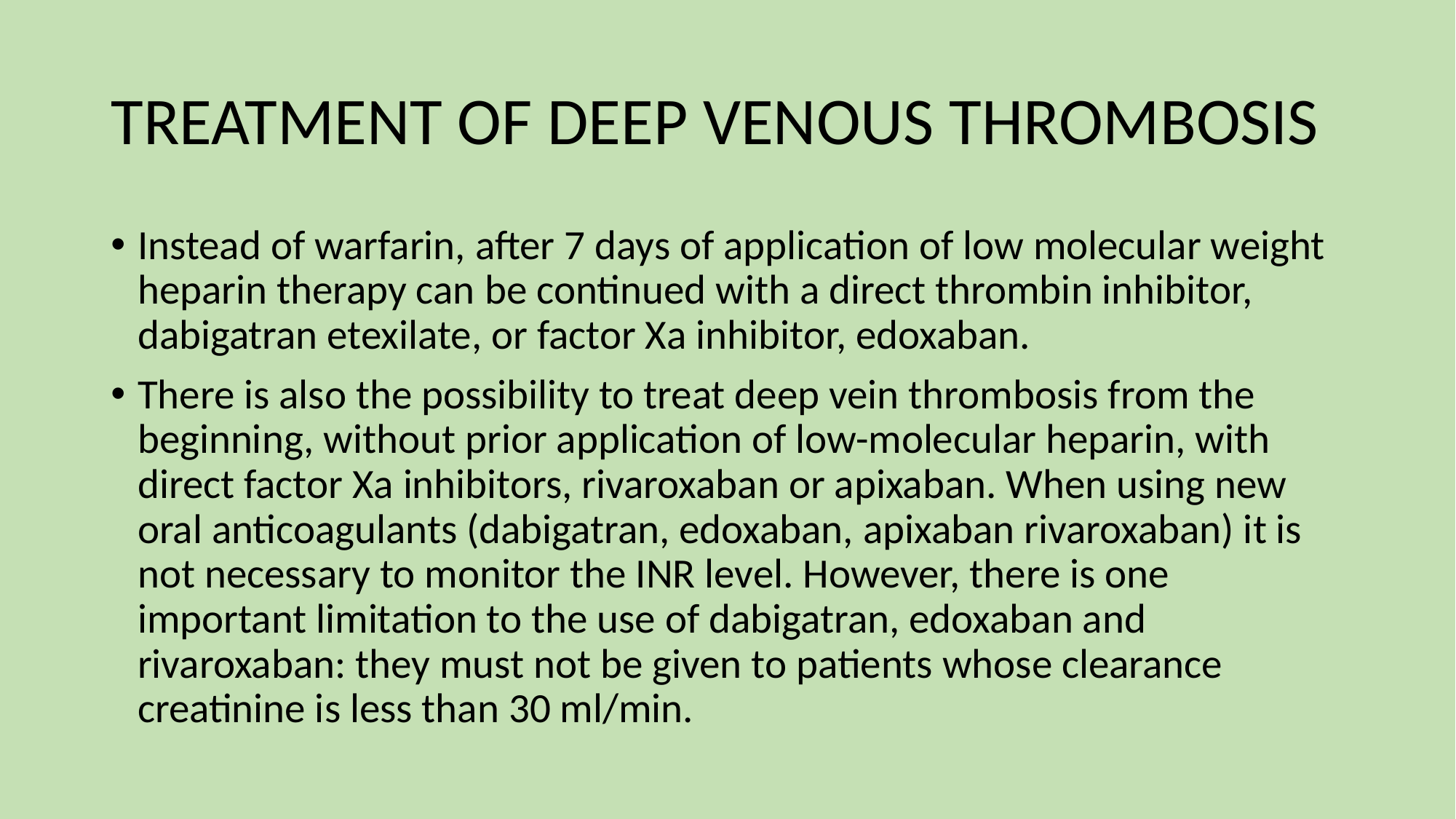

# TREATMENT OF DEEP VENOUS THROMBOSIS
Instead of warfarin, after 7 days of application of low molecular weight heparin therapy can be continued with a direct thrombin inhibitor, dabigatran etexilate, or factor Xa inhibitor, edoxaban.
There is also the possibility to treat deep vein thrombosis from the beginning, without prior application of low-molecular heparin, with direct factor Xa inhibitors, rivaroxaban or apixaban. When using new oral anticoagulants (dabigatran, edoxaban, apixaban rivaroxaban) it is not necessary to monitor the INR level. However, there is one important limitation to the use of dabigatran, edoxaban and rivaroxaban: they must not be given to patients whose clearance creatinine is less than 30 ml/min.